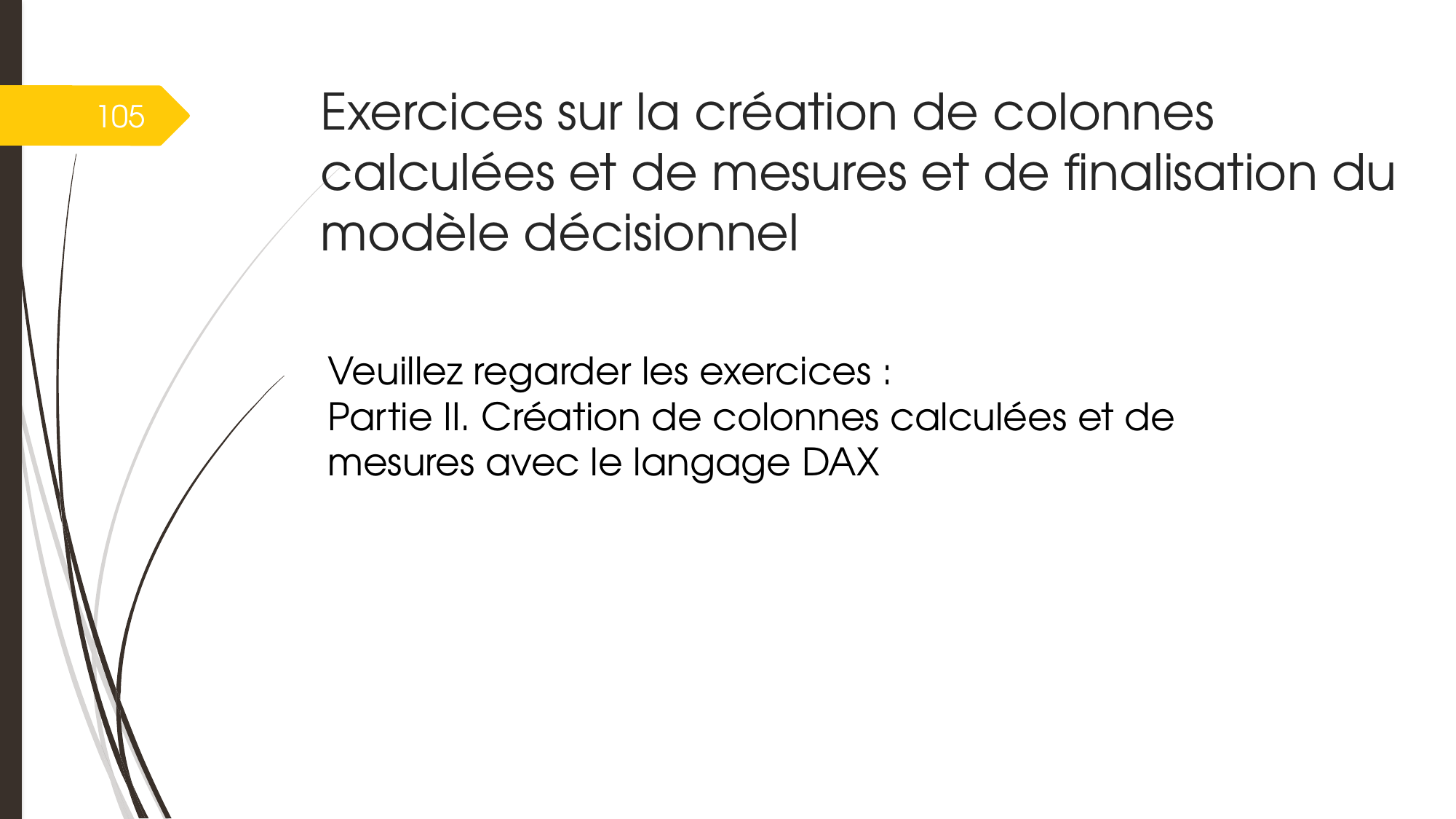

# Exercices sur la création de colonnes calculées et de mesures et de finalisation du modèle décisionnel
105
Veuillez regarder les exercices :
Partie II. Création de colonnes calculées et de mesures avec le langage DAX